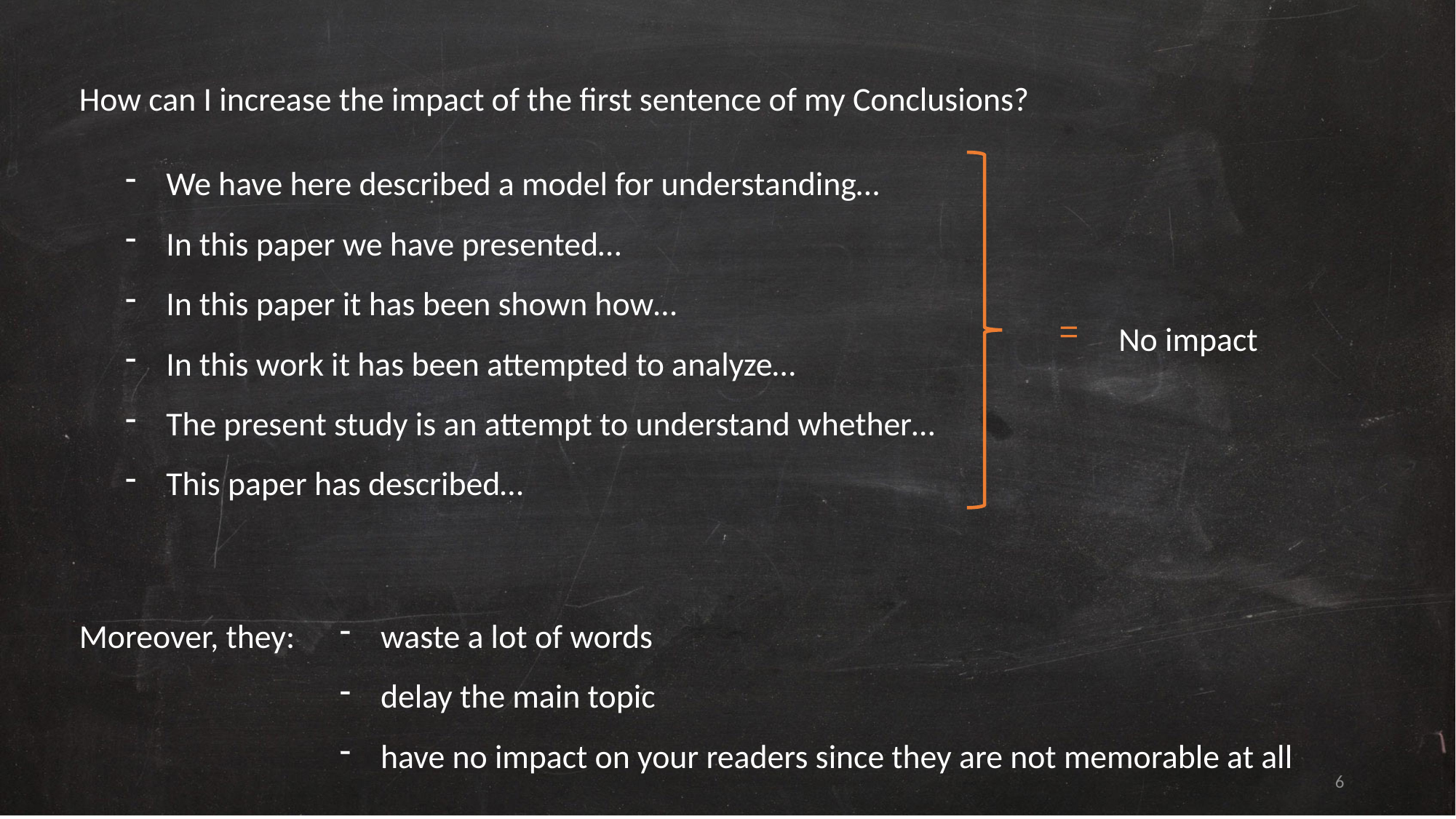

How can I increase the impact of the first sentence of my Conclusions?
We have here described a model for understanding…
In this paper we have presented…
In this paper it has been shown how…
In this work it has been attempted to analyze…
The present study is an attempt to understand whether…
This paper has described…

No impact
=
Moreover, they:
waste a lot of words
delay the main topic
have no impact on your readers since they are not memorable at all
6